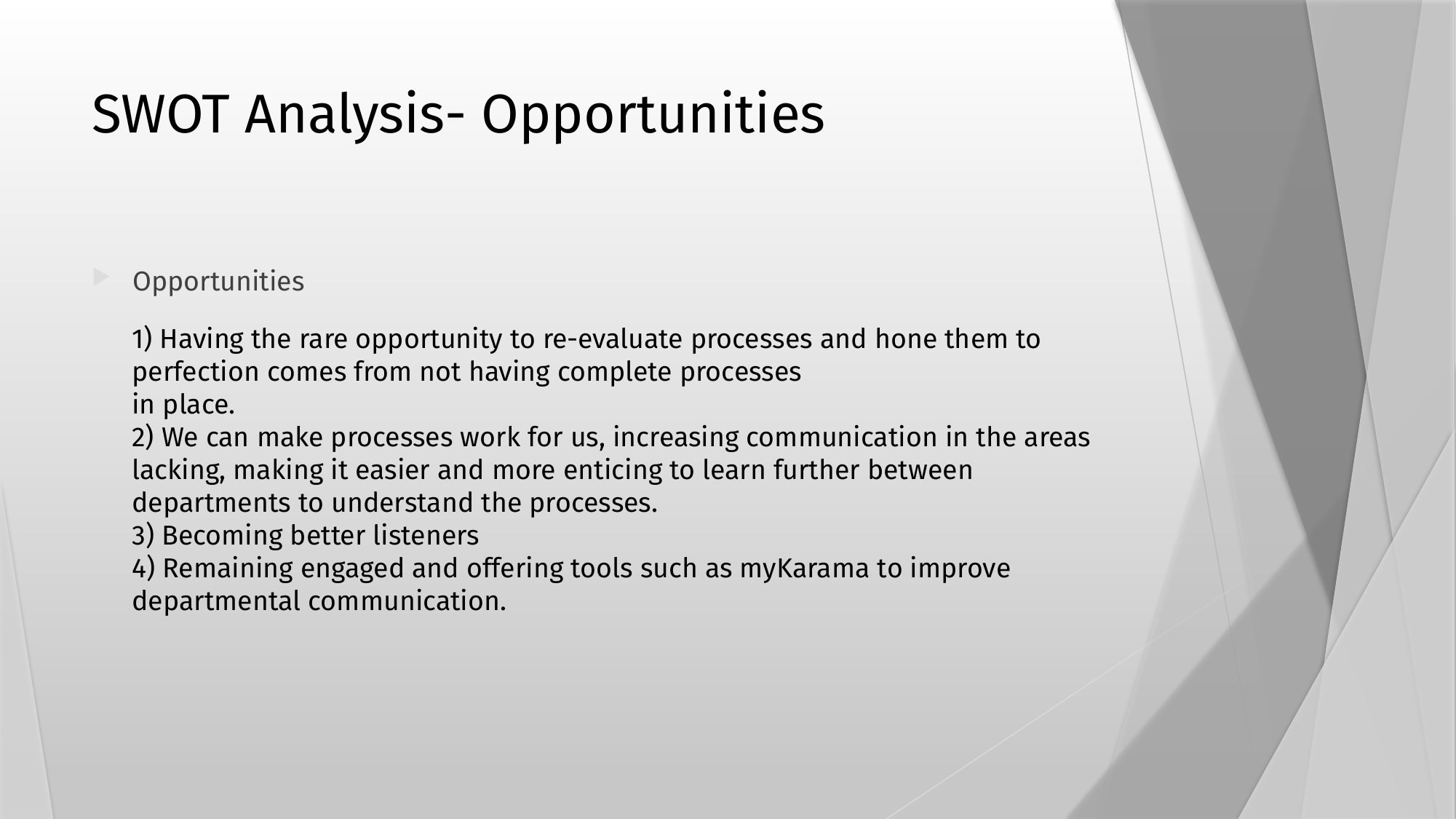

# SWOT Analysis- Opportunities
Opportunities

1) Having the rare opportunity to re-evaluate processes and hone them to perfection comes from not having complete processes
in place.
2) We can make processes work for us, increasing communication in the areas lacking, making it easier and more enticing to learn further between departments to understand the processes.
3) Becoming better listeners
4) Remaining engaged and offering tools such as myKarama to improve departmental communication.